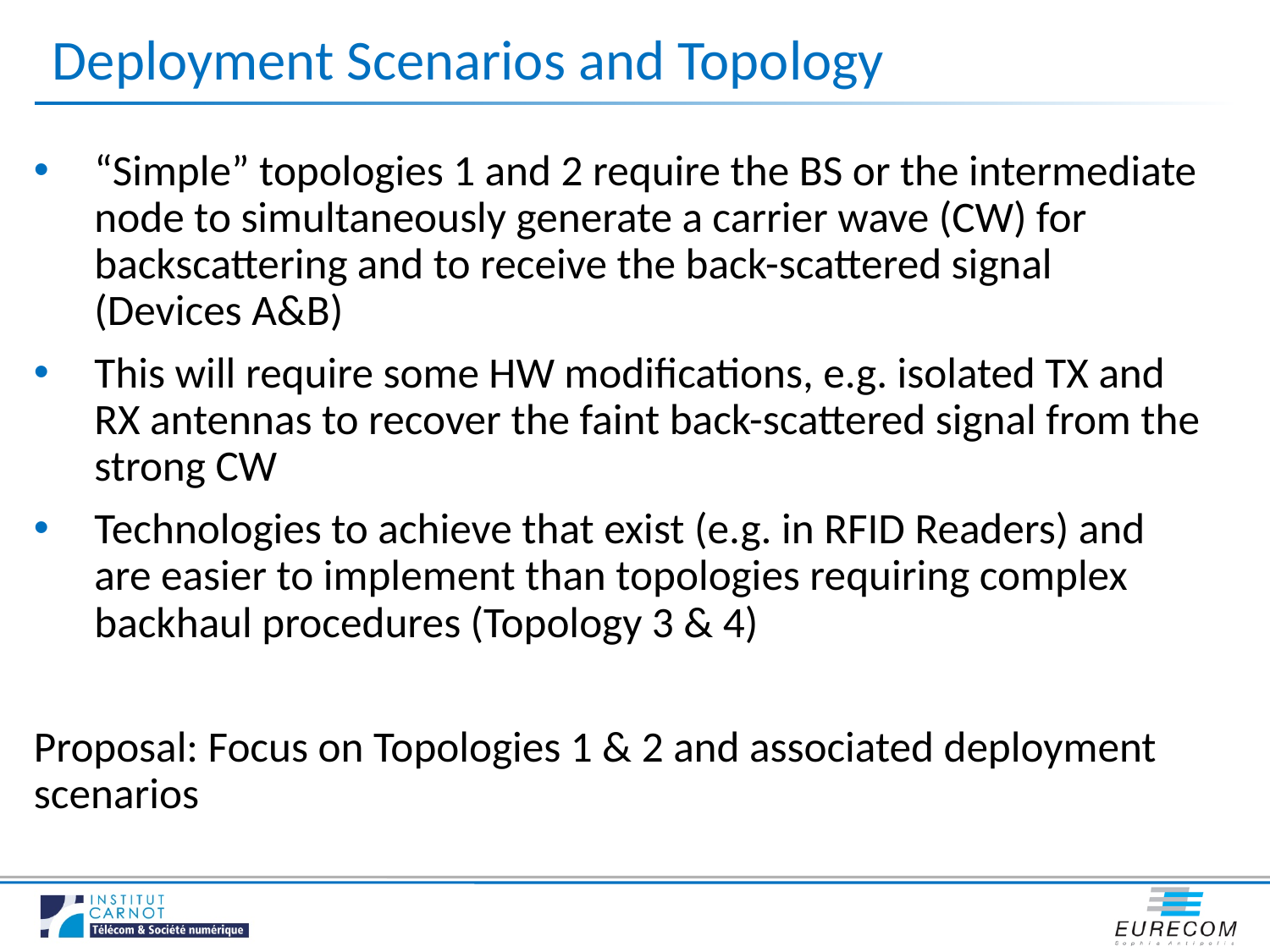

# Deployment Scenarios and Topology
“Simple” topologies 1 and 2 require the BS or the intermediate node to simultaneously generate a carrier wave (CW) for backscattering and to receive the back-scattered signal (Devices A&B)
This will require some HW modifications, e.g. isolated TX and RX antennas to recover the faint back-scattered signal from the strong CW
Technologies to achieve that exist (e.g. in RFID Readers) and are easier to implement than topologies requiring complex backhaul procedures (Topology 3 & 4)

Proposal: Focus on Topologies 1 & 2 and associated deployment scenarios